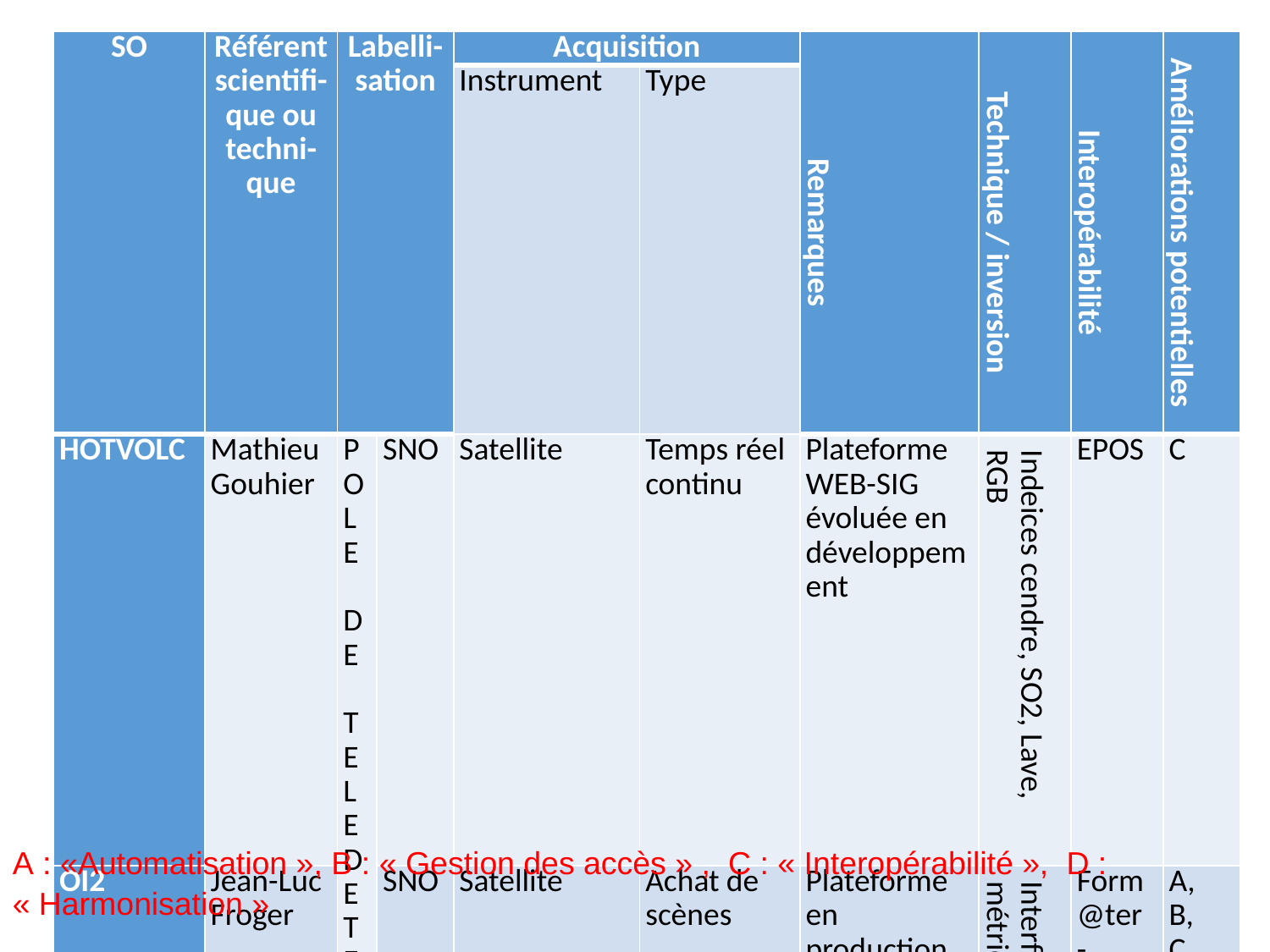

| SO | Référent scientifi-que ou techni-que | Labelli- sation |  | Acquisition |  | Remarques | Technique / inversion | Interopérabilité | Améliorations potentielles |
| --- | --- | --- | --- | --- | --- | --- | --- | --- | --- |
|  |  |  |  | Instrument | Type |  |  |  |  |
| HOTVOLC | Mathieu Gouhier | POLE DE TELEDETECTION DES VOLCANS | SNO | Satellite | Temps réel continu | Plateforme WEB-SIG évoluée en développement | Indeices cendre, SO2, Lave, RGB | EPOS | C |
| OI2 | Jean-Luc Froger |  | SNO | Satellite | Achat de scènes | Plateforme en production mais vieillissante | Interféro-métrie | Form@ter - Etalab - EPOS | A, B, C, D |
| VOLDORAD | Frank Donna-dieu |  | SNO | Radar doppler | Temps réel continu par campagne | Plateforme basique |  | EPOS | B, C, D |
#
A : «Automatisation », B : « Gestion des accès » ,  C : « Interopérabilité »,  D : « Harmonisation »